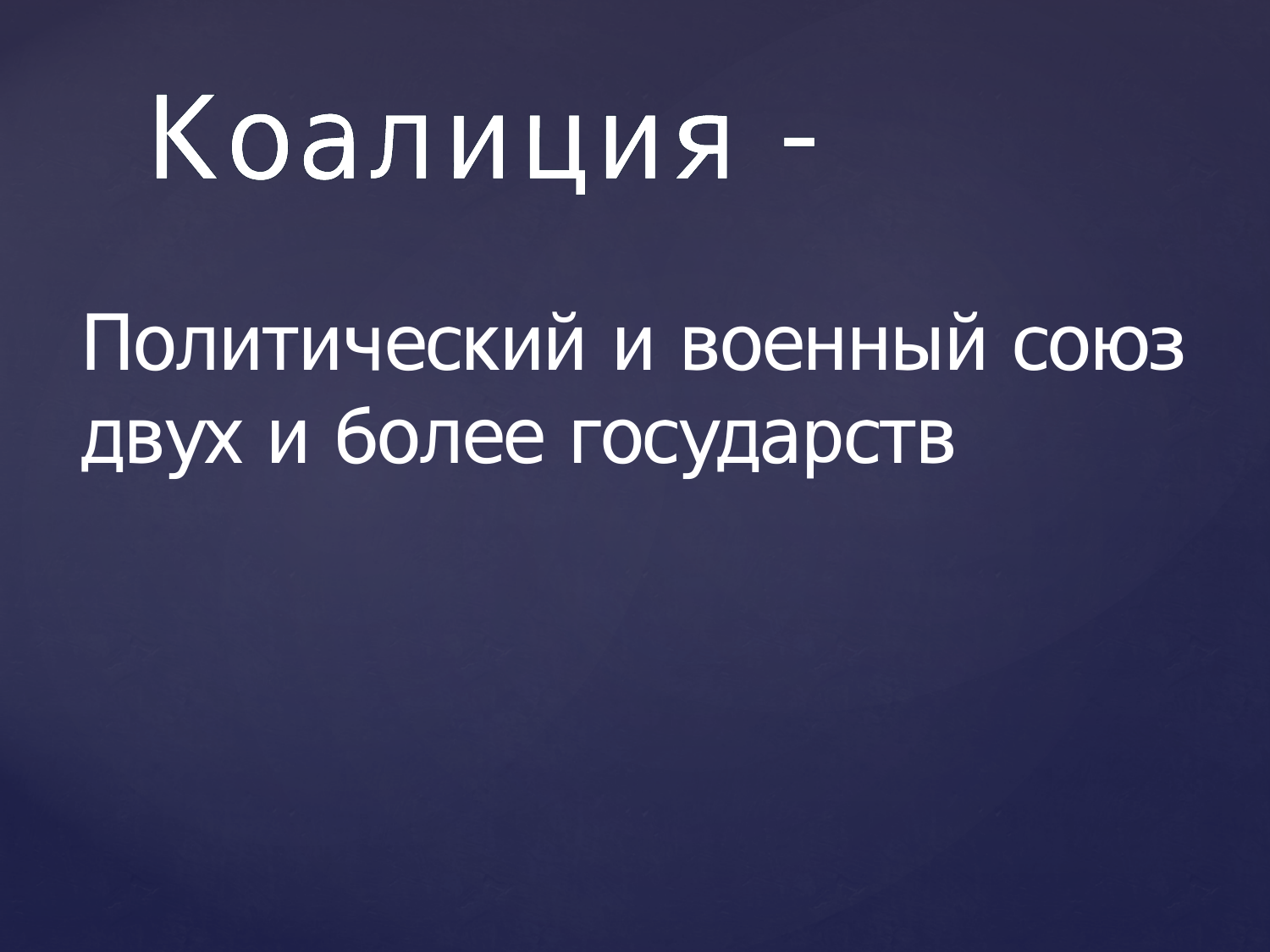

Коалиция -
Политический и военный союз
двух и более государств